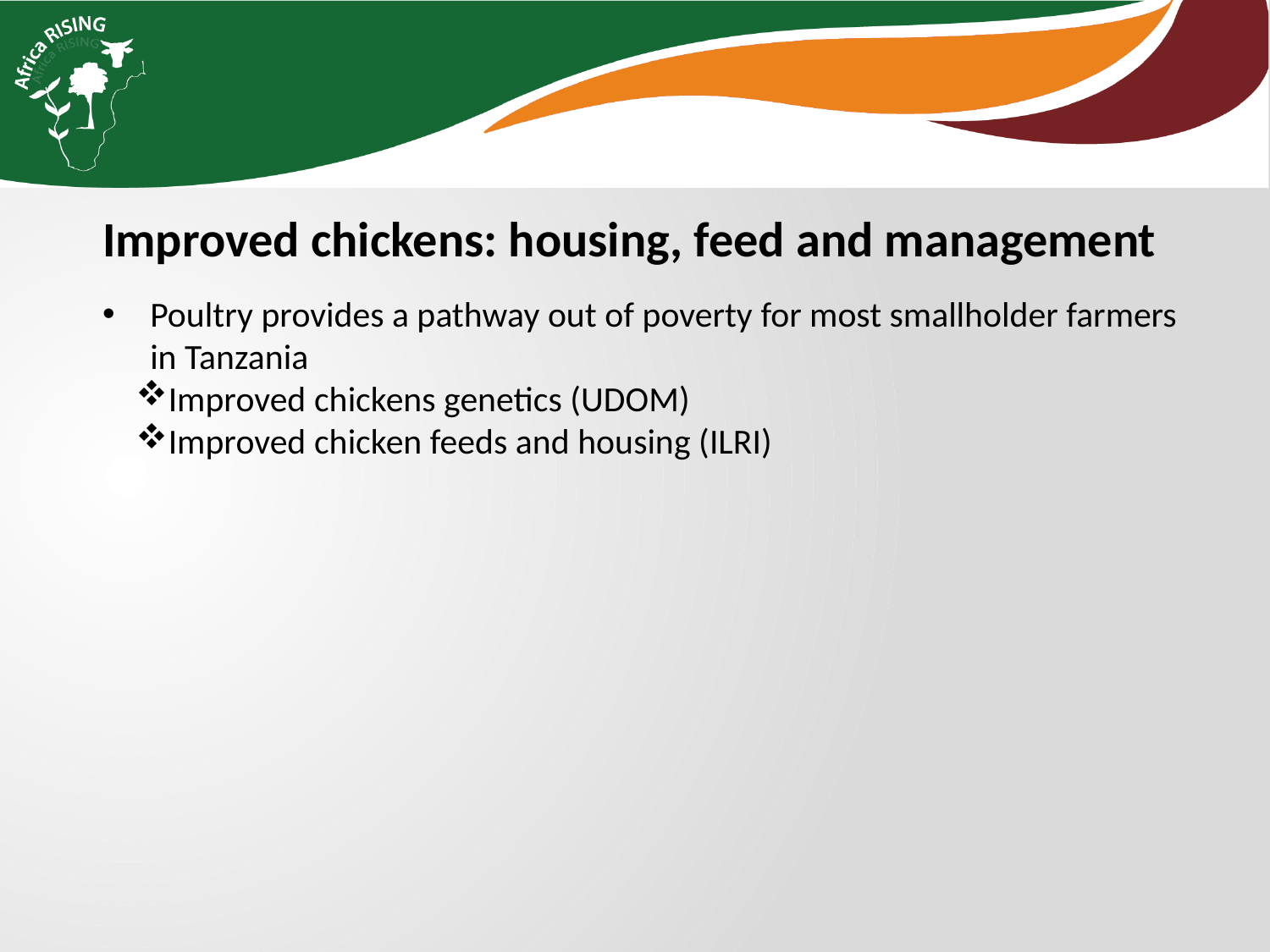

Improved chickens: housing, feed and management
Poultry provides a pathway out of poverty for most smallholder farmers in Tanzania
Improved chickens genetics (UDOM)
Improved chicken feeds and housing (ILRI)